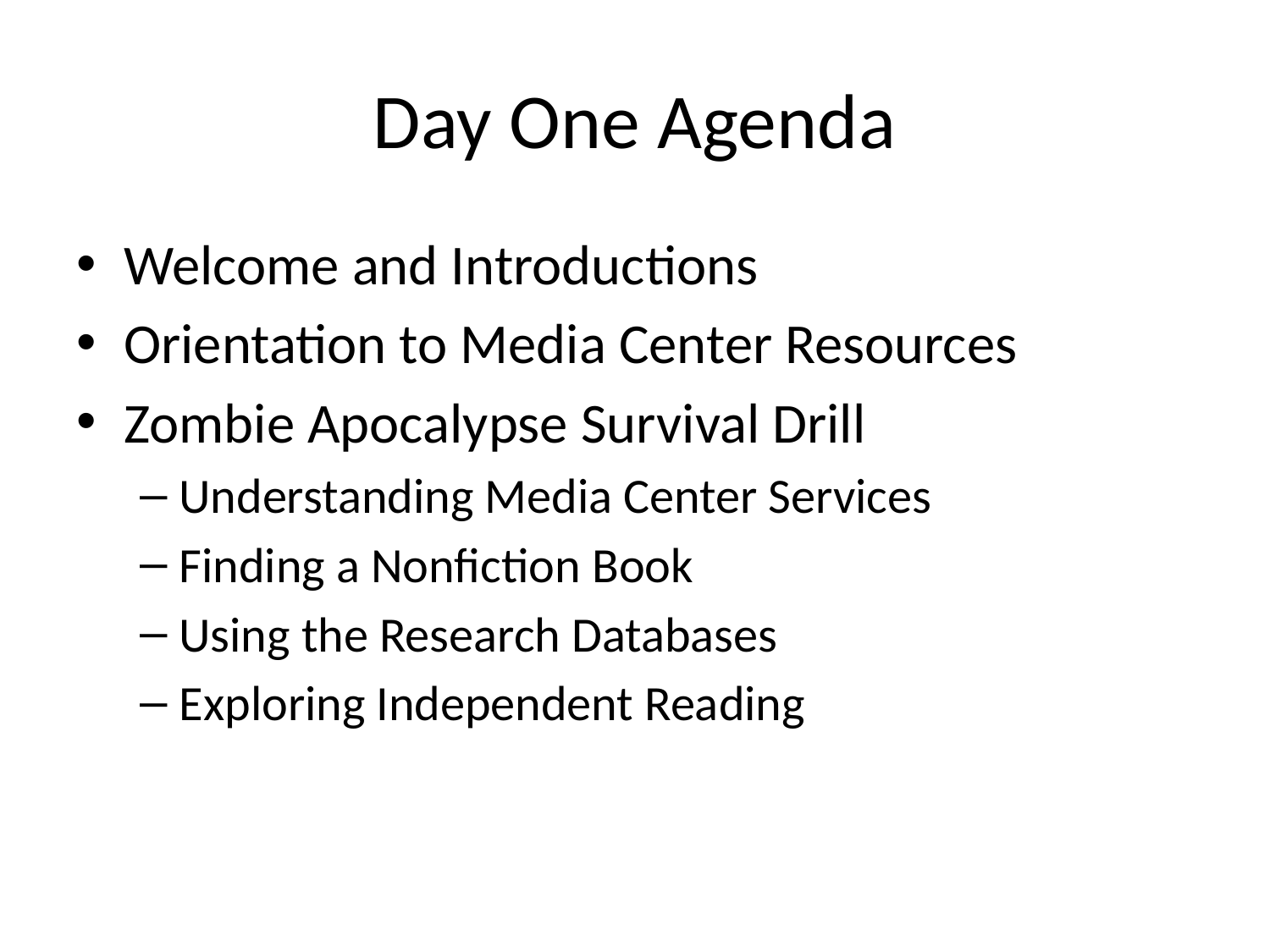

# Day One Agenda
Welcome and Introductions
Orientation to Media Center Resources
Zombie Apocalypse Survival Drill
Understanding Media Center Services
Finding a Nonfiction Book
Using the Research Databases
Exploring Independent Reading